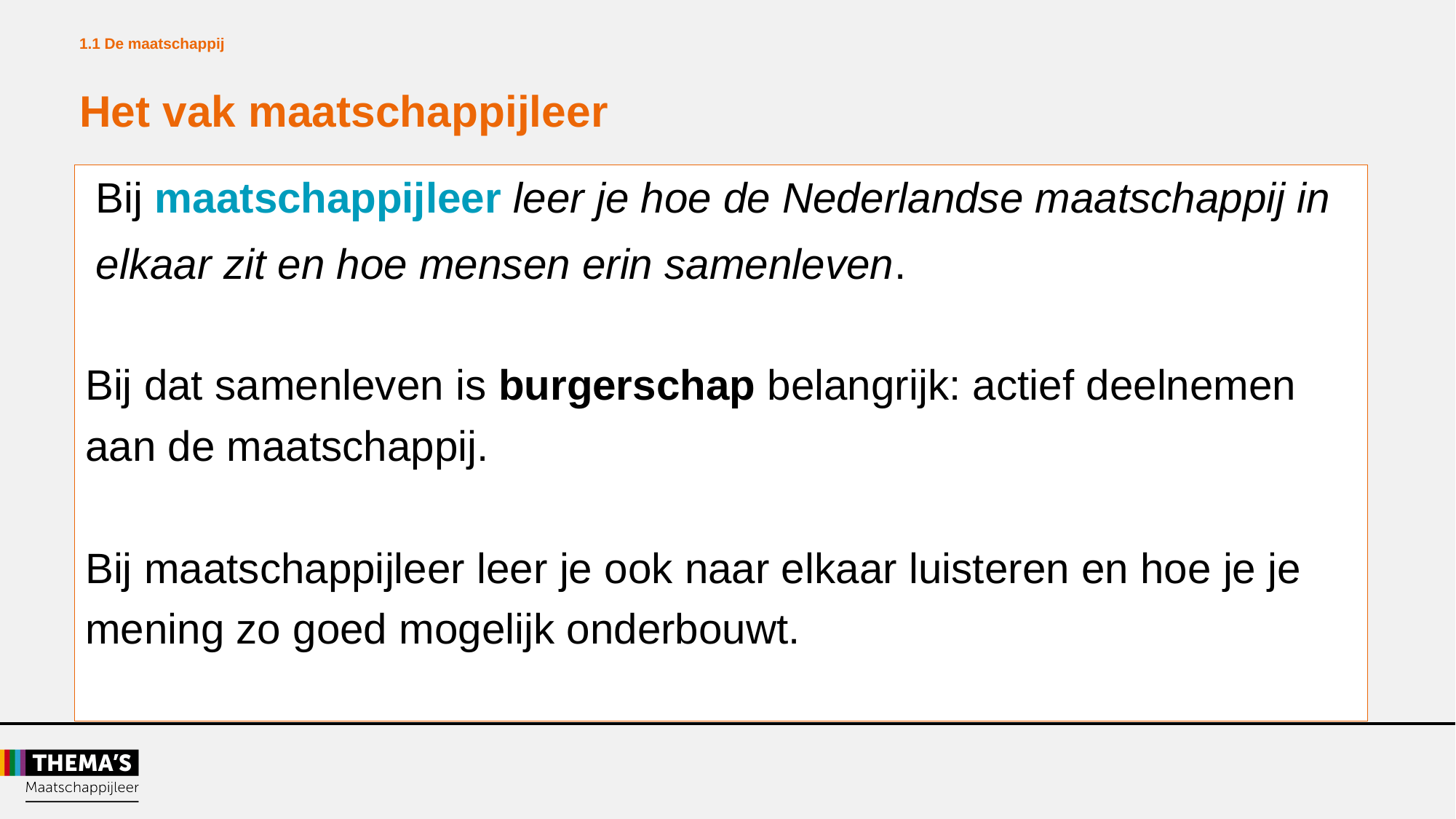

1.1 De maatschappij
Het vak maatschappijleer
Bij maatschappijleer leer je hoe de Nederlandse maatschappij in
elkaar zit en hoe mensen erin samenleven.

Bij dat samenleven is burgerschap belangrijk: actief deelnemen
aan de maatschappij.

Bij maatschappijleer leer je ook naar elkaar luisteren en hoe je je
mening zo goed mogelijk onderbouwt.